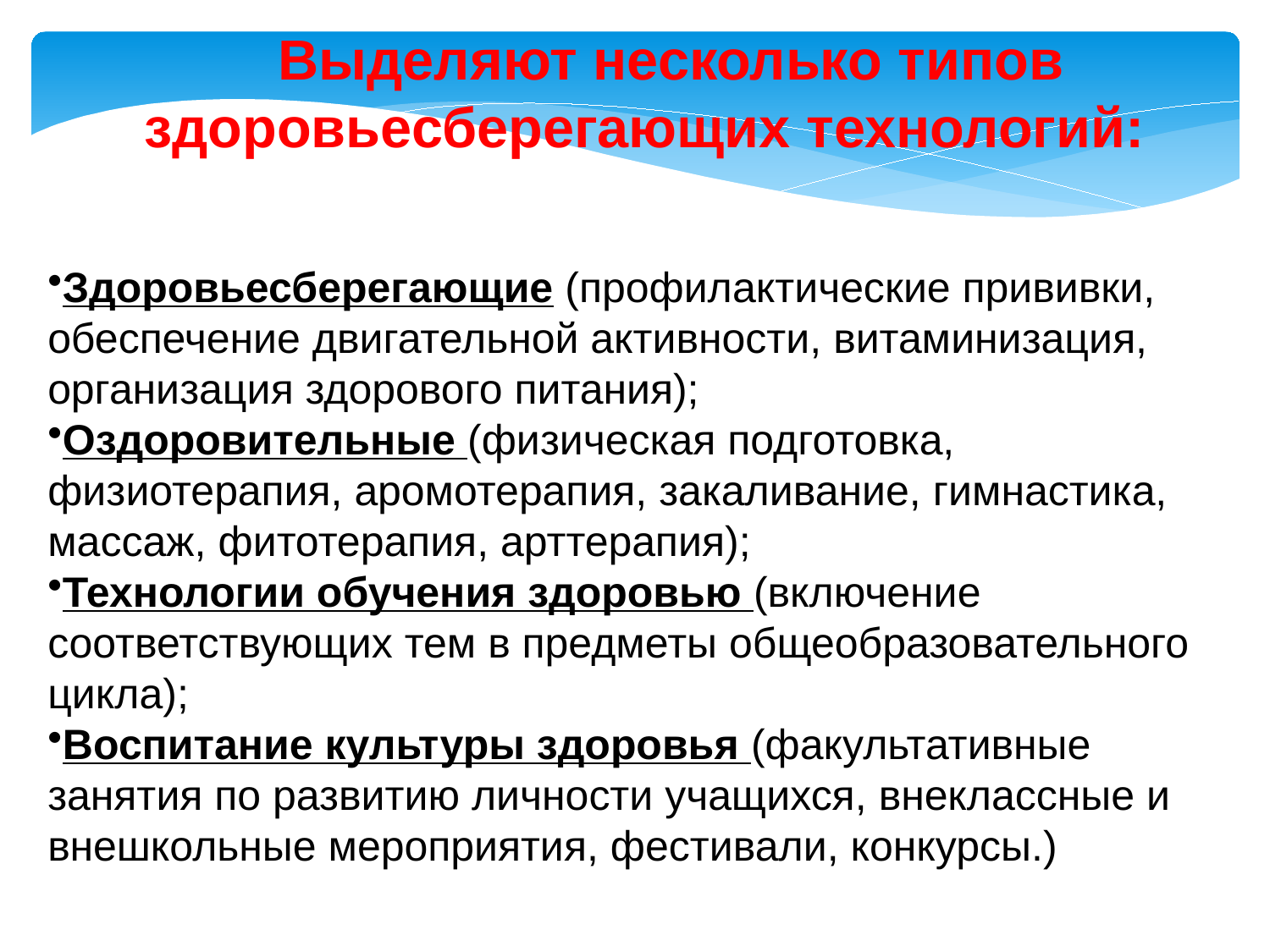

Выделяют несколько типов здоровьесберегающих технологий:

Здоровьесберегающие (профилактические прививки, обеспечение двигательной активности, витаминизация, организация здорового питания);
Оздоровительные (физическая подготовка, физиотерапия, аромотерапия, закаливание, гимнастика, массаж, фитотерапия, арттерапия);
Технологии обучения здоровью (включение  соответствующих тем в предметы общеобразовательного цикла);
Воспитание культуры здоровья (факультативные занятия по развитию личности учащихся, внеклассные и внешкольные мероприятия, фестивали, конкурсы.)